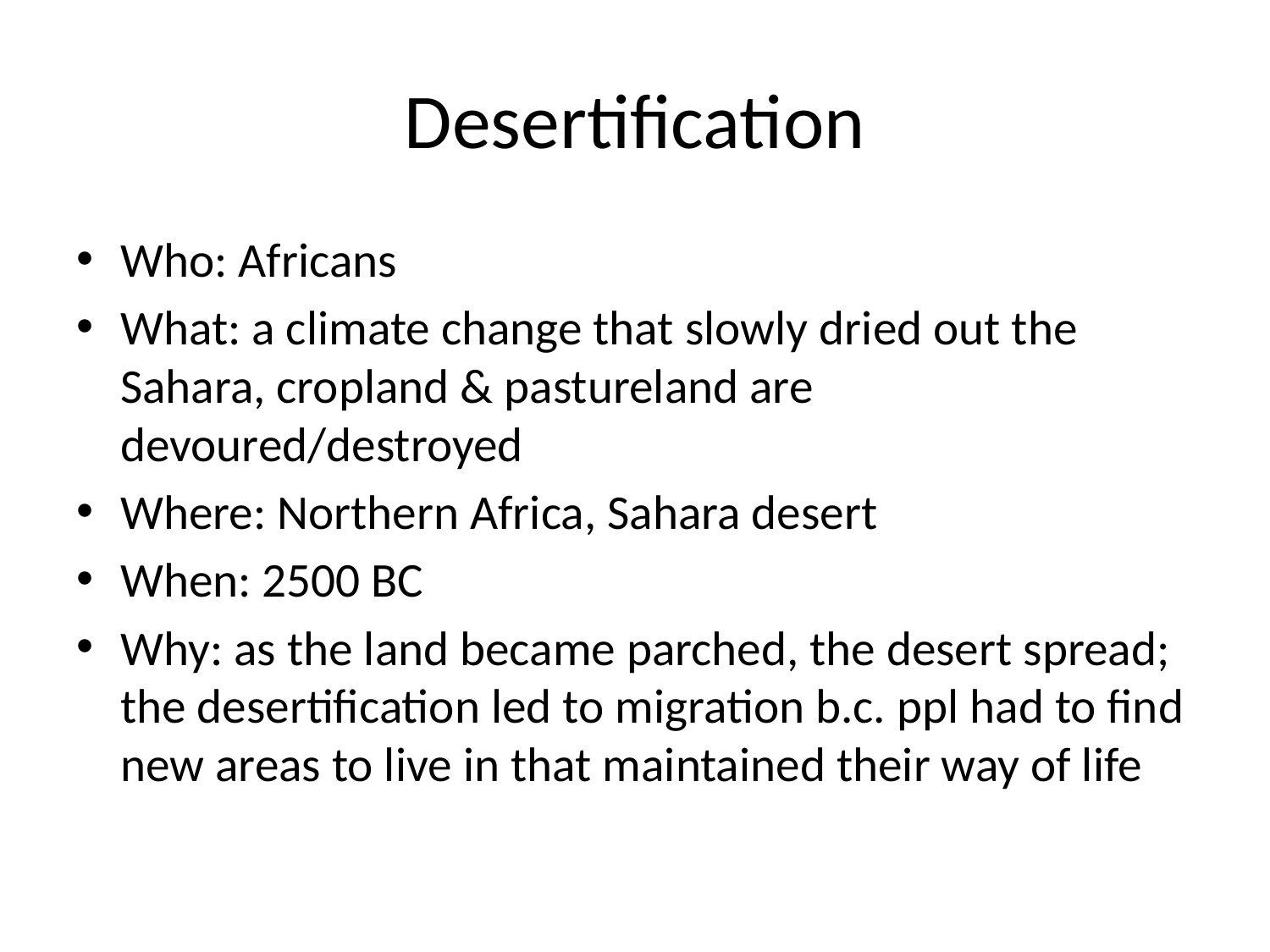

# Desertification
Who: Africans
What: a climate change that slowly dried out the Sahara, cropland & pastureland are devoured/destroyed
Where: Northern Africa, Sahara desert
When: 2500 BC
Why: as the land became parched, the desert spread; the desertification led to migration b.c. ppl had to find new areas to live in that maintained their way of life